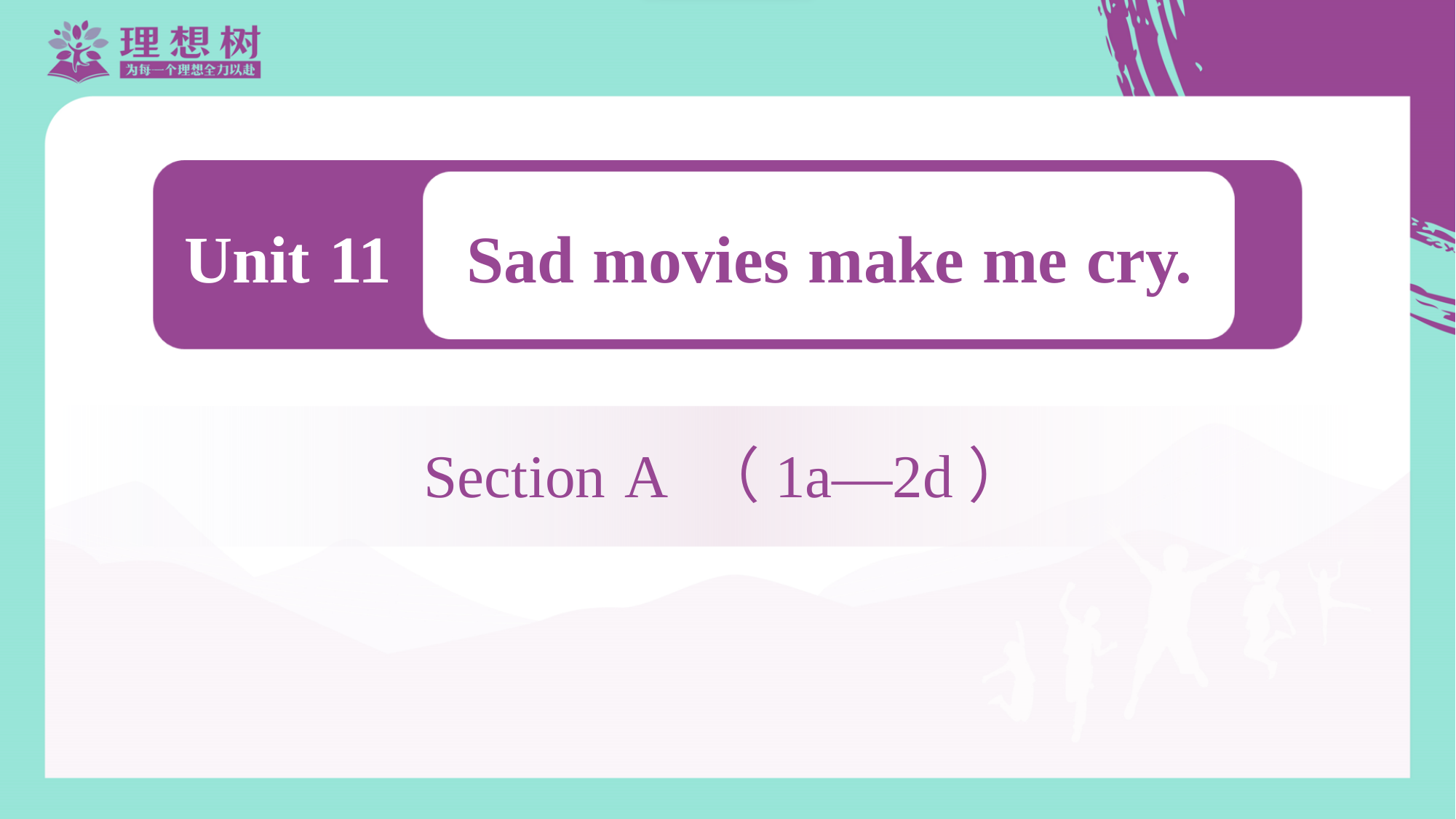

Unit 11
Sad movies make me cry.
Section A （1a—2d）